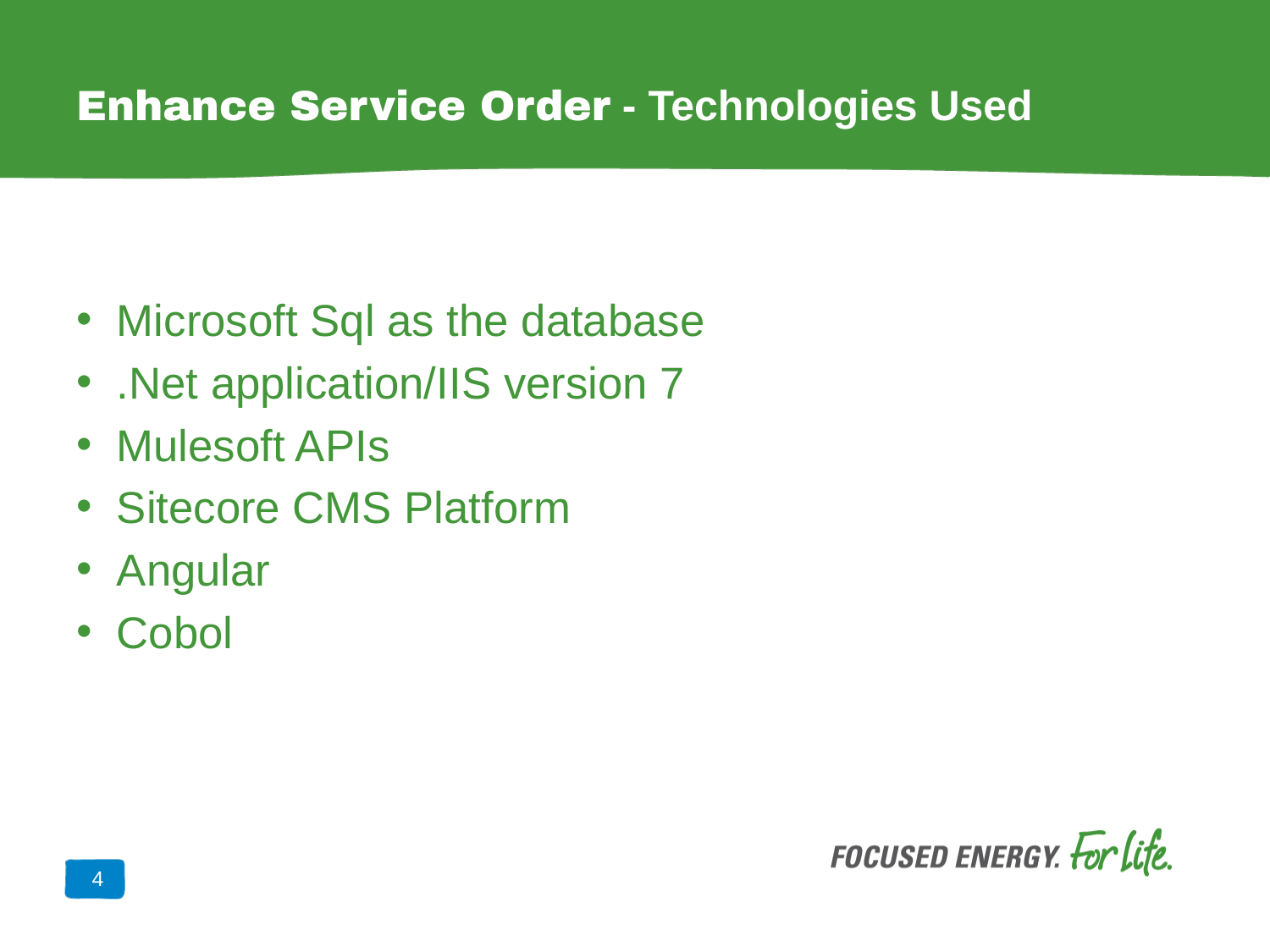

# Enhance Service Order - Technologies Used
Microsoft Sql as the database
.Net application/IIS version 7
Mulesoft APIs
Sitecore CMS Platform
Angular
Cobol

4